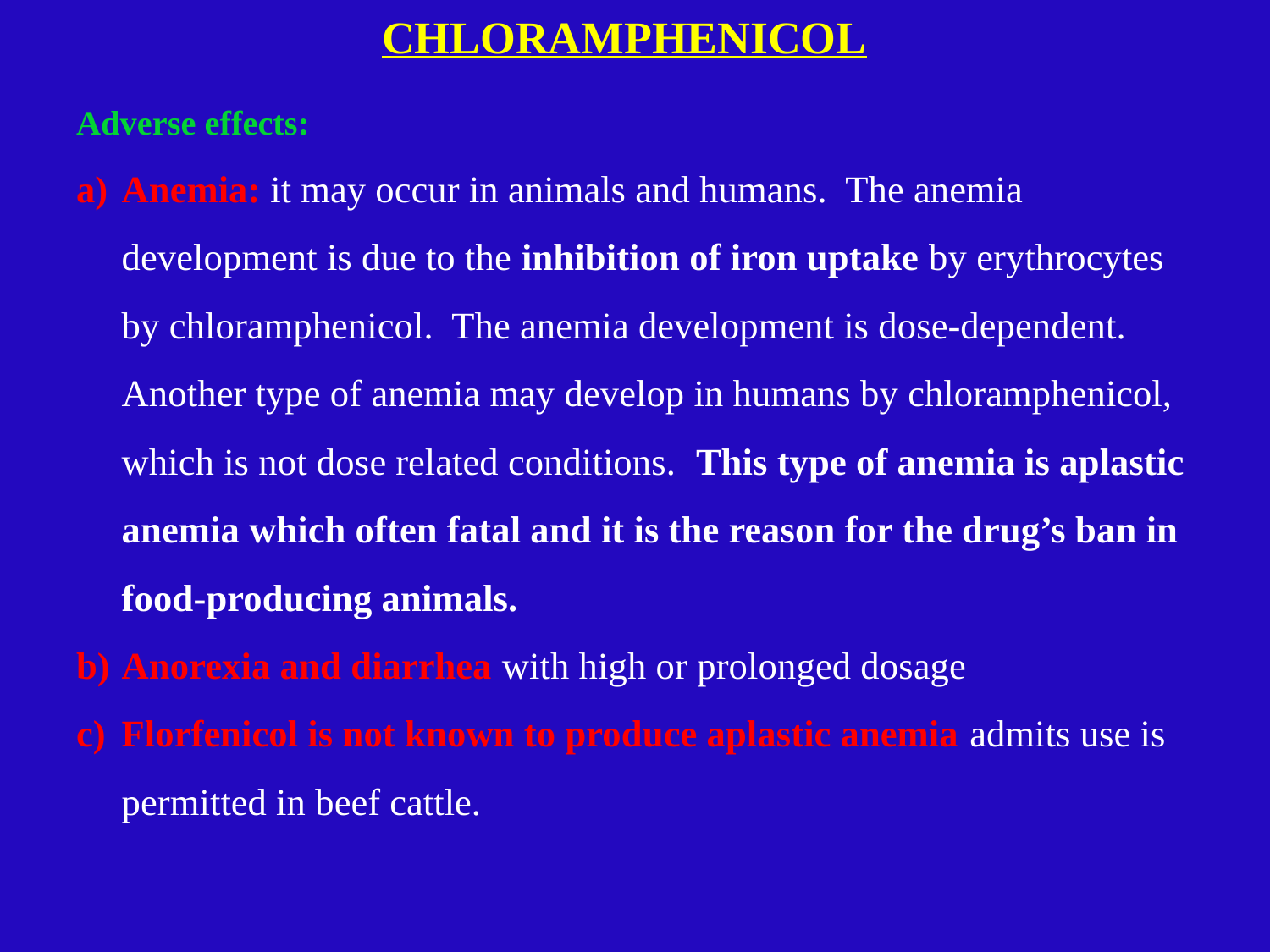

# CHLORAMPHENICOL
Adverse effects:
Anemia: it may occur in animals and humans.  The anemia development is due to the inhibition of iron uptake by erythrocytes by chloramphenicol.  The anemia development is dose-dependent.  Another type of anemia may develop in humans by chloramphenicol, which is not dose related conditions.  This type of anemia is aplastic anemia which often fatal and it is the reason for the drug’s ban in food-producing animals.
Anorexia and diarrhea with high or prolonged dosage
Florfenicol is not known to produce aplastic anemia admits use is permitted in beef cattle.